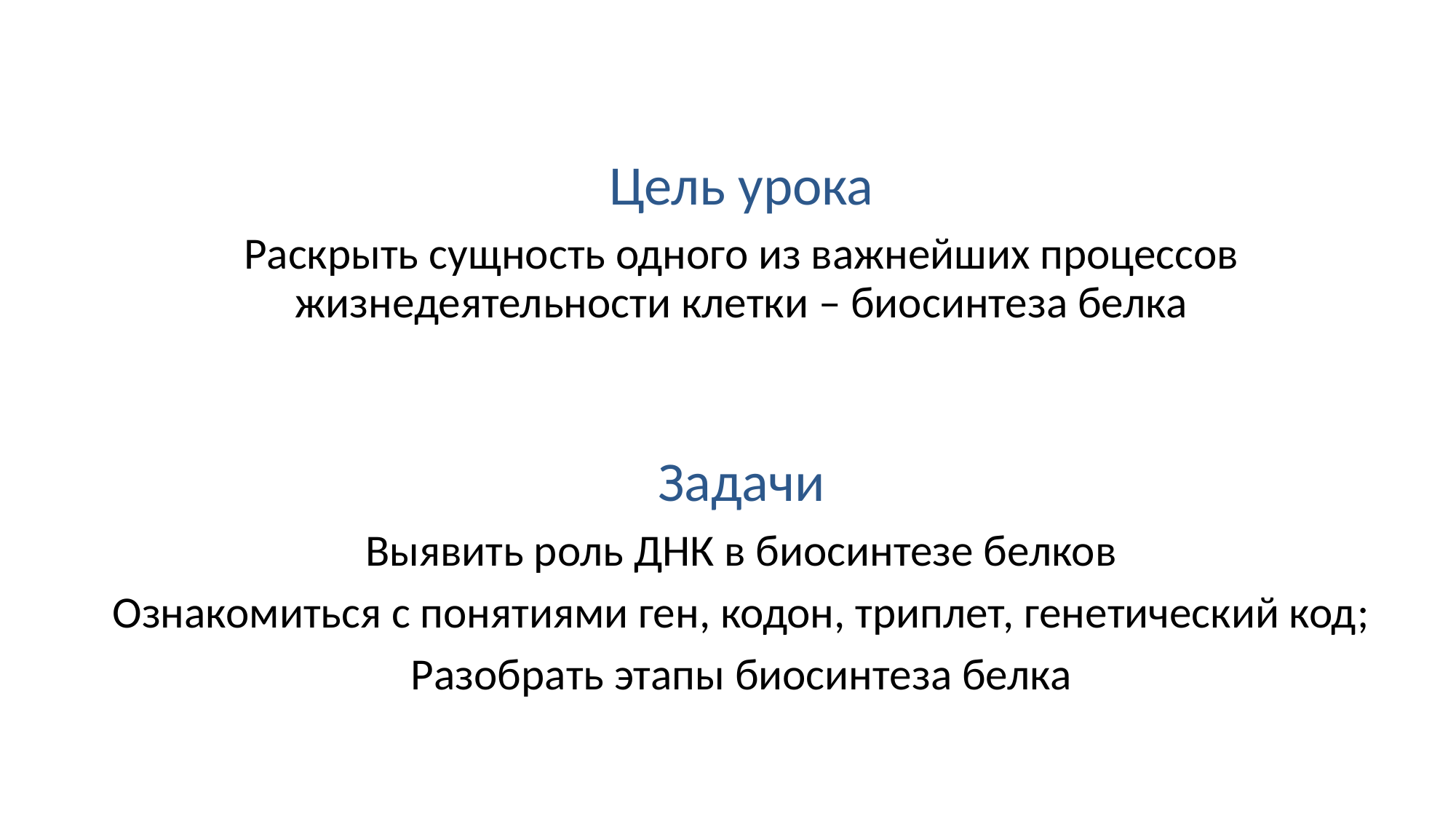

Цель урока
Раскрыть сущность одного из важнейших процессов жизнедеятельности клетки – биосинтеза белка

Задачи
Выявить роль ДНК в биосинтезе белков
Ознакомиться с понятиями ген, кодон, триплет, генетический код;
Разобрать этапы биосинтеза белка